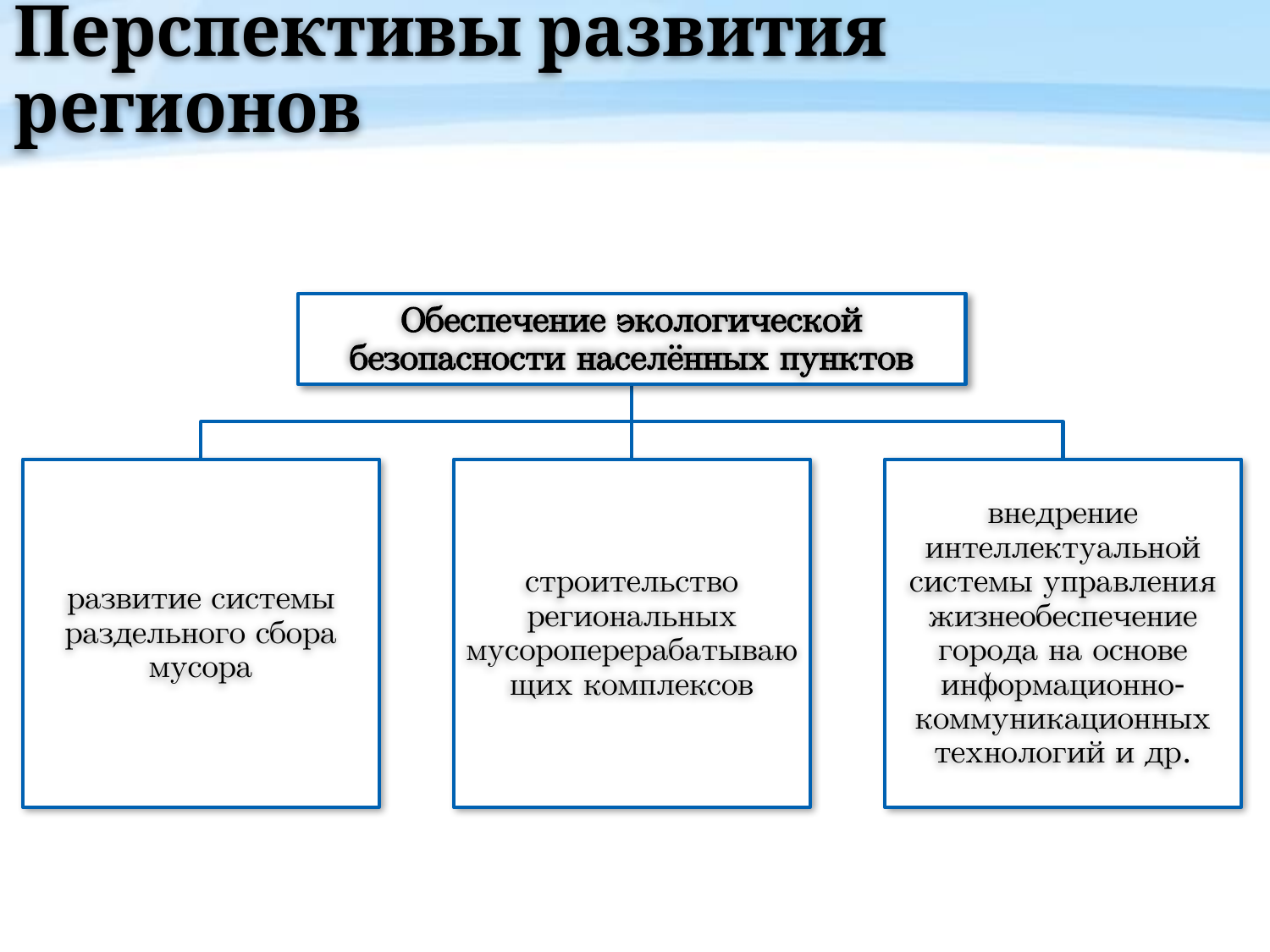

# Перспективы развития регионов

Обеспечение экологической безопасности населённых пунктов

развитие системы раздельного сбора мусора

строительство региональных мусороперерабатывающих комплексов

внедрение интеллектуальной системы управления жизнеобеспечение города на основе информационно-коммуникационных технологий и др.